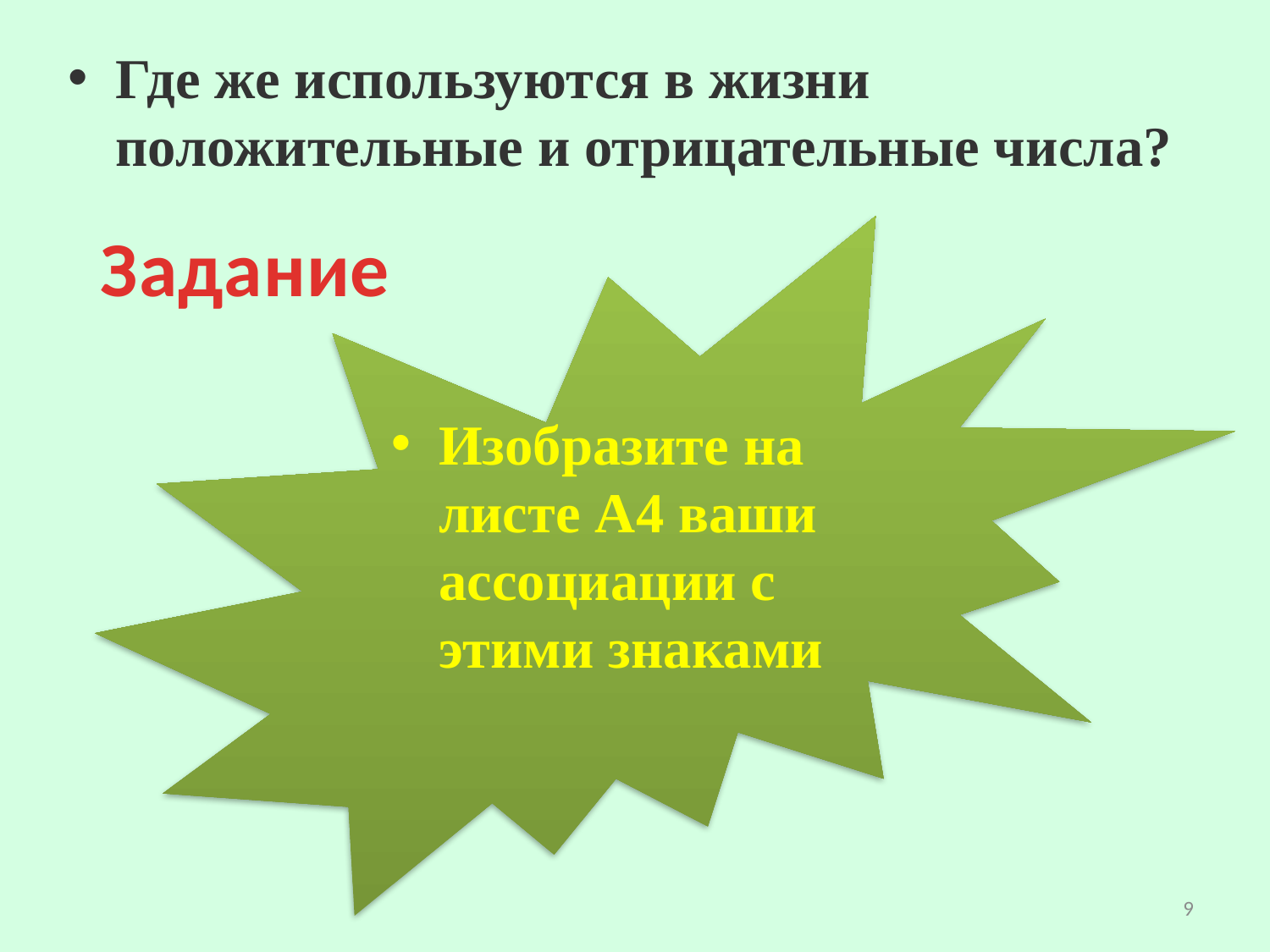

Где же используются в жизни положительные и отрицательные числа?
# Задание
Изобразите на листе А4 ваши ассоциации с  этими знаками
9